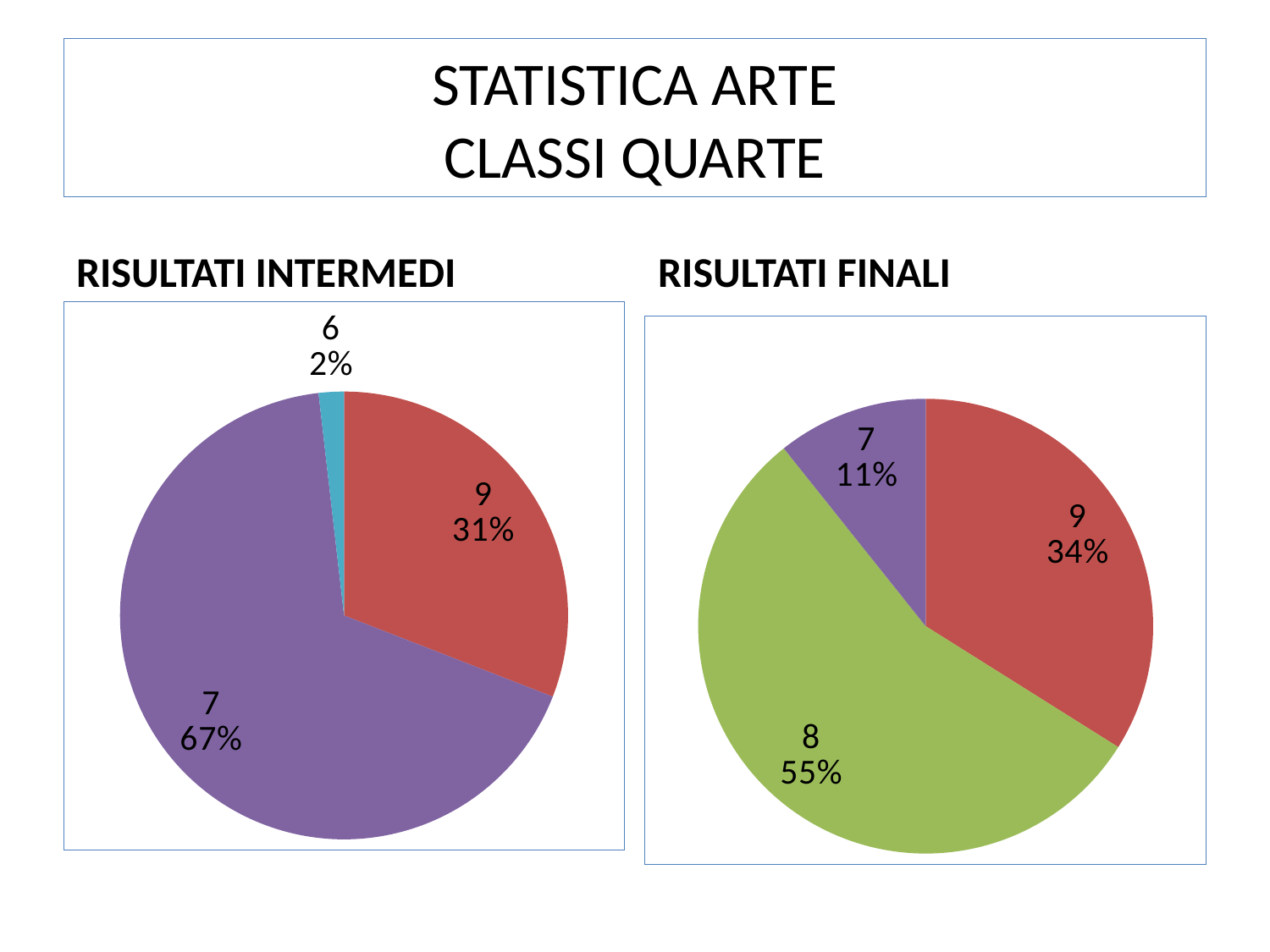

# STATISTICA ARTE CLASSI QUARTE
RISULTATI INTERMEDI
RISULTATI FINALI

### Chart

| Category | C.quarte |
|---|---|
| 10 | 0.0 |
| 9 | 17.0 |
| 8 | 0.0 |
| 7 | 37.0 |
| 6 | 1.0 |
| 5 | 0.0 |

### Chart

| Category | C.quarte |
|---|---|
| 10 | 0.0 |
| 9 | 19.0 |
| 8 | 31.0 |
| 7 | 6.0 |
| 6 | 0.0 |
| 5 | 0.0 |